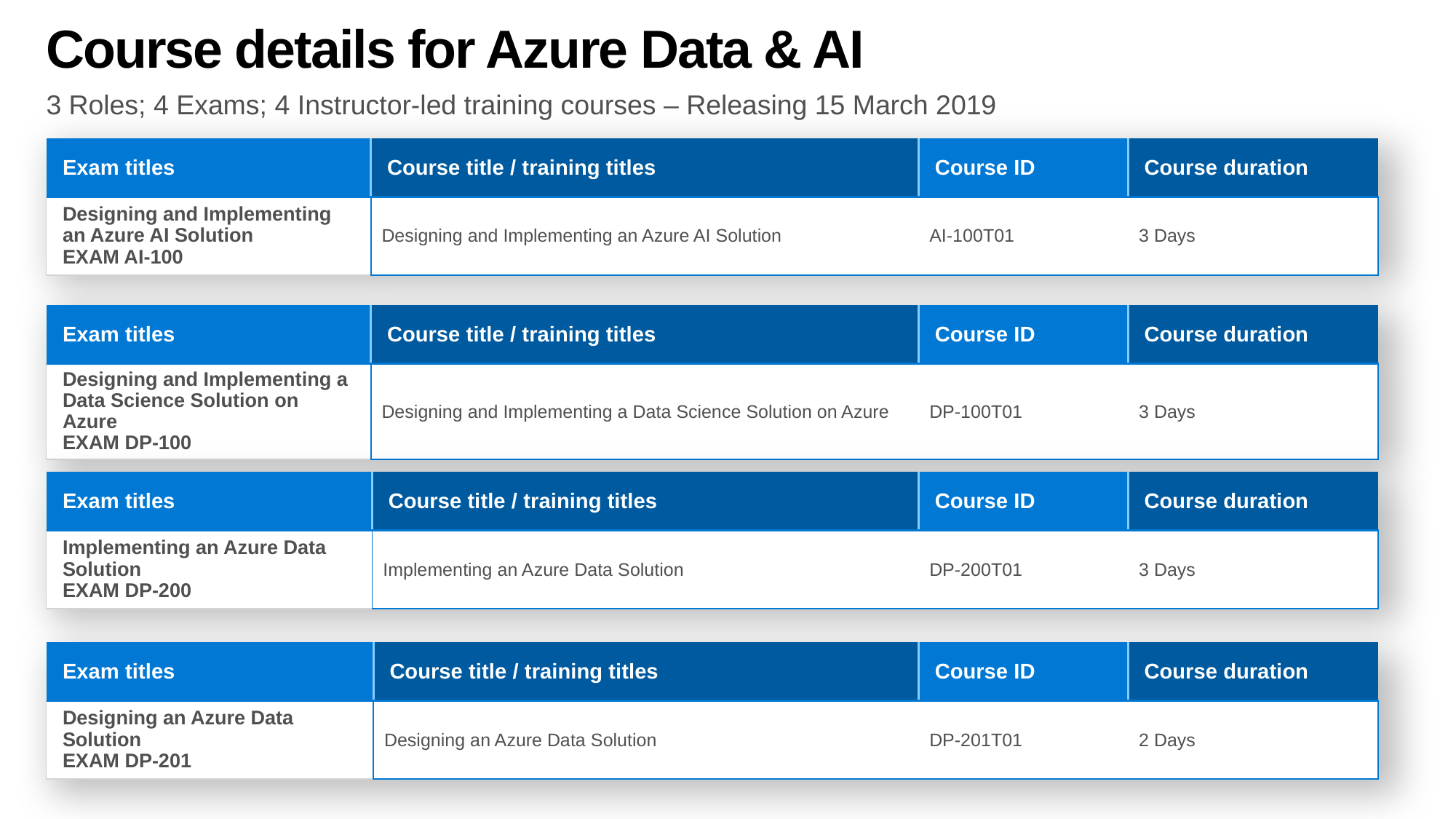

# Course details for Azure Data & AI
3 Roles; 4 Exams; 4 Instructor-led training courses – Releasing 15 March 2019
| Exam titles | Course title / training titles | Course ID | Course duration |
| --- | --- | --- | --- |
| Designing and Implementing an Azure AI Solution EXAM AI-100 | Designing and Implementing an Azure AI Solution | AI-100T01 | 3 Days |
| Exam titles | Course title / training titles | Course ID | Course duration |
| --- | --- | --- | --- |
| Designing and Implementing a Data Science Solution on Azure EXAM DP-100 | Designing and Implementing a Data Science Solution on Azure | DP-100T01 | 3 Days |
| Exam titles | Course title / training titles | Course ID | Course duration |
| --- | --- | --- | --- |
| Implementing an Azure Data Solution EXAM DP-200 | Implementing an Azure Data Solution | DP-200T01 | 3 Days |
| Exam titles | Course title / training titles | Course ID | Course duration |
| --- | --- | --- | --- |
| Designing an Azure Data Solution EXAM DP-201 | Designing an Azure Data Solution | DP-201T01 | 2 Days |